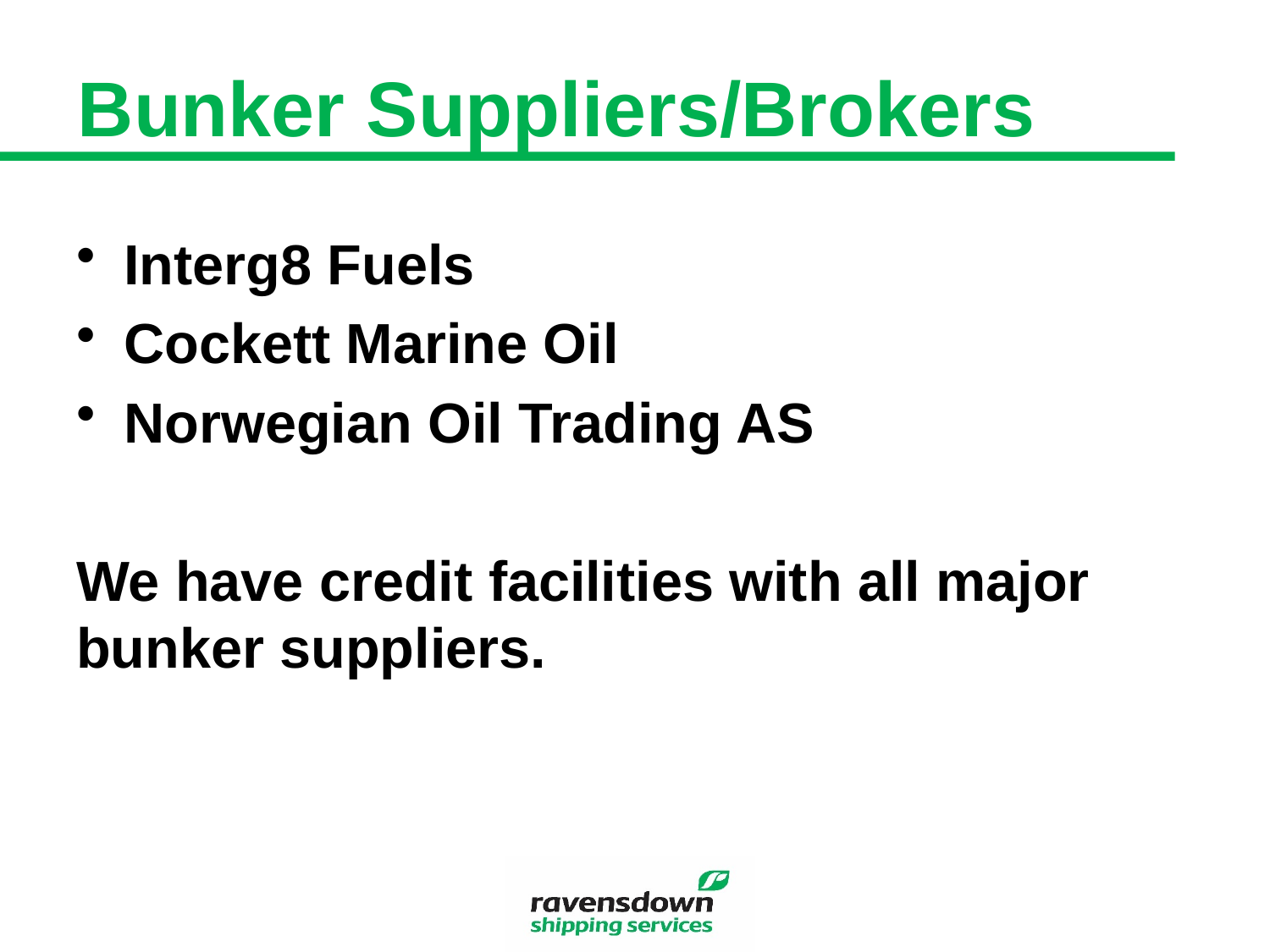

# Bunker Suppliers/Brokers
Interg8 Fuels
Cockett Marine Oil
Norwegian Oil Trading AS

We have credit facilities with all major bunker suppliers.